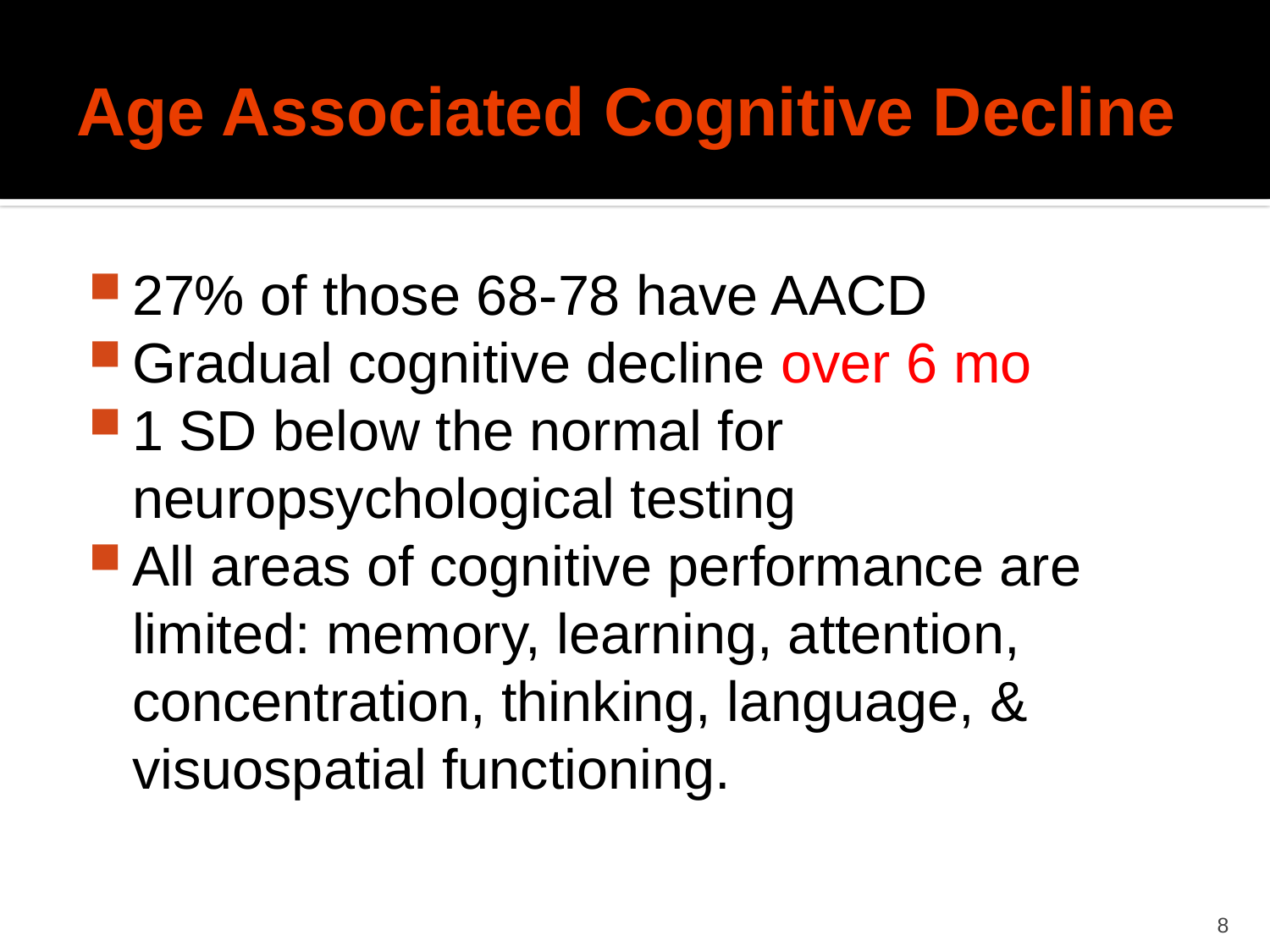

# Age Associated Cognitive Decline
27% of those 68-78 have AACD
Gradual cognitive decline over 6 mo
1 SD below the normal for neuropsychological testing
All areas of cognitive performance are limited: memory, learning, attention, concentration, thinking, language, & visuospatial functioning.
8